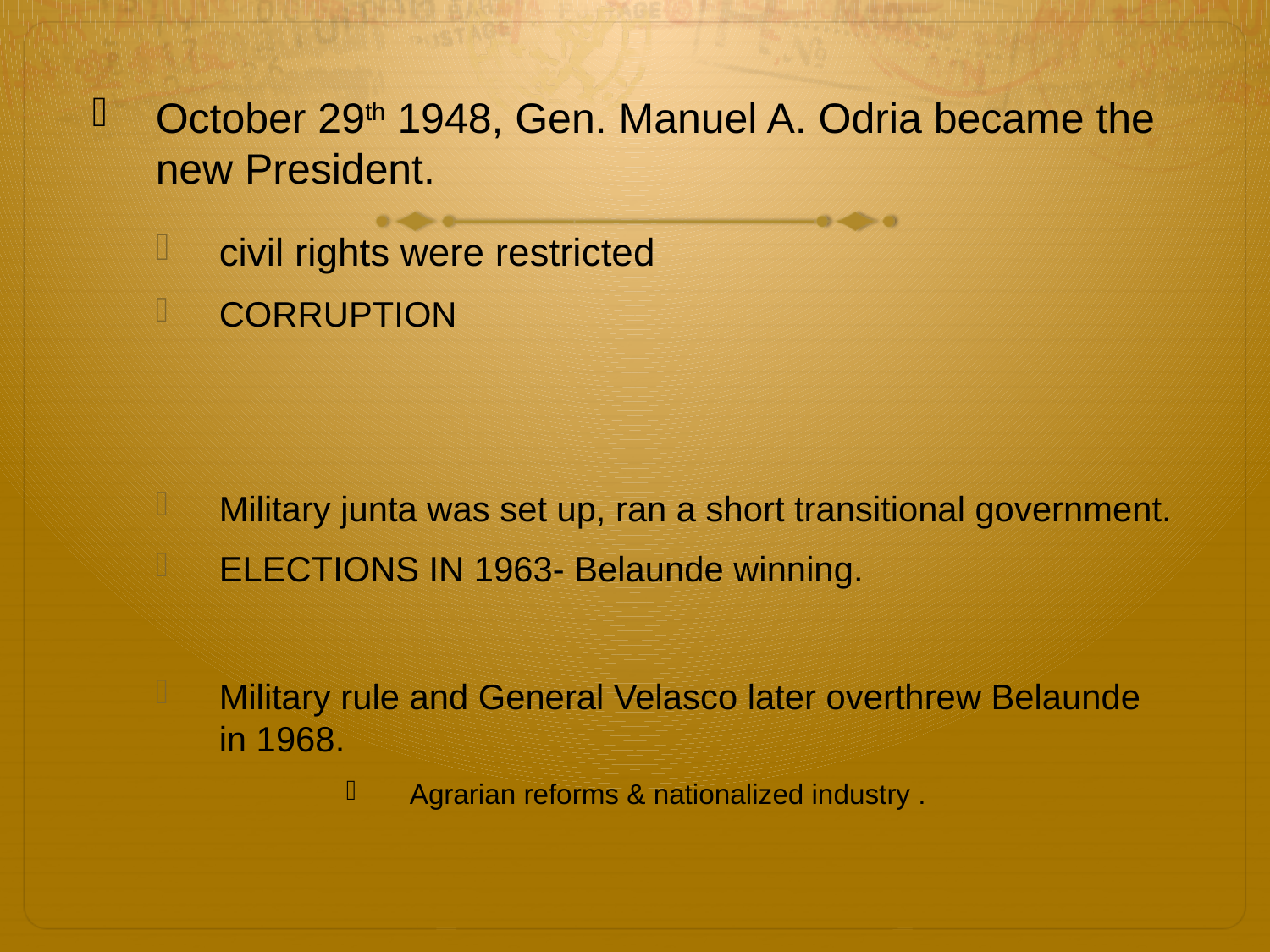

October 29th 1948, Gen. Manuel A. Odria became the new President.
civil rights were restricted
CORRUPTION

Military junta was set up, ran a short transitional government.
ELECTIONS IN 1963- Belaunde winning.

Military rule and General Velasco later overthrew Belaunde in 1968.
Agrarian reforms & nationalized industry .